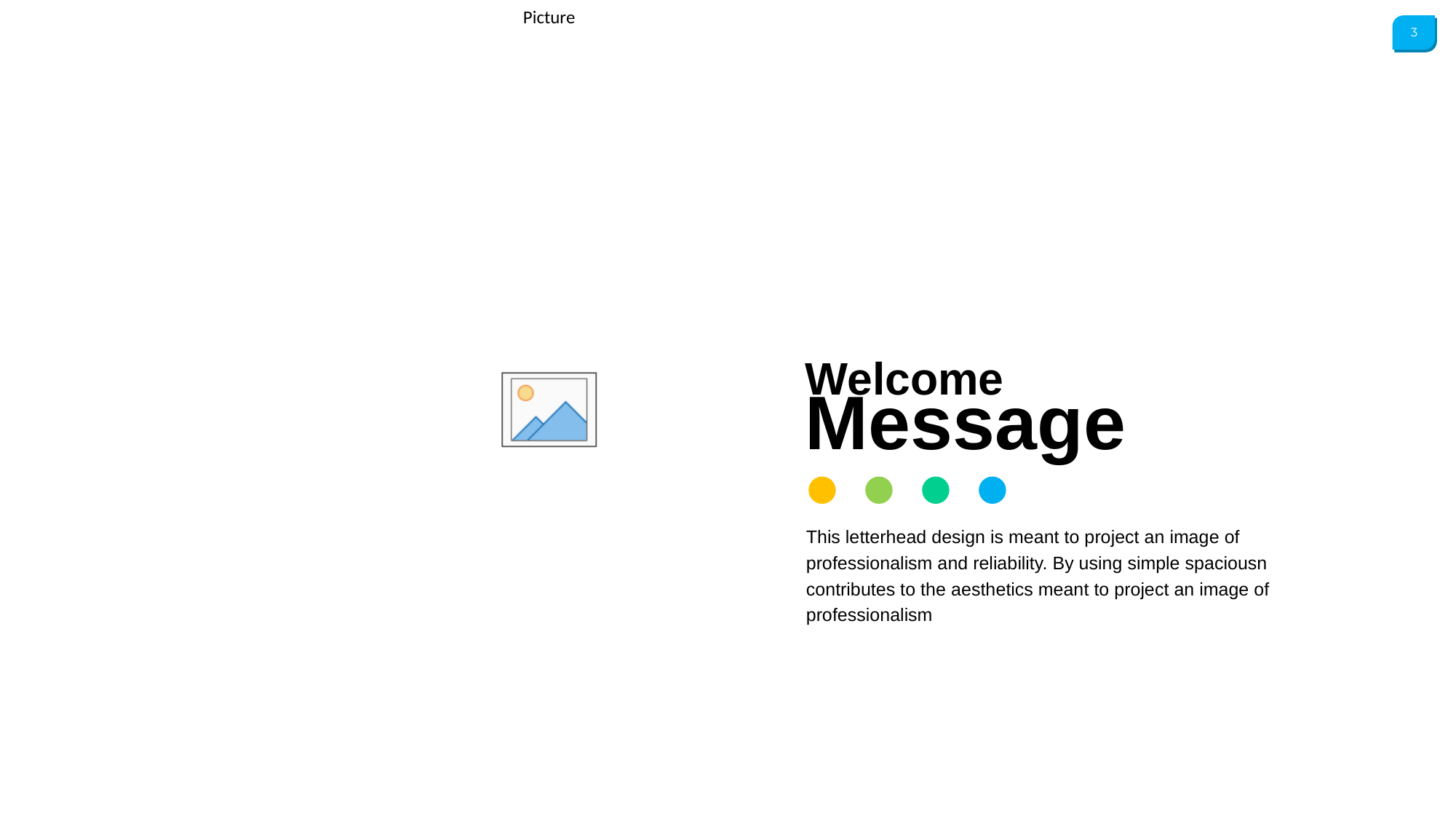

Welcome
Message

This letterhead design is meant to project an image of professionalism and reliability. By using simple spaciousn contributes to the aesthetics meant to project an image of professionalism